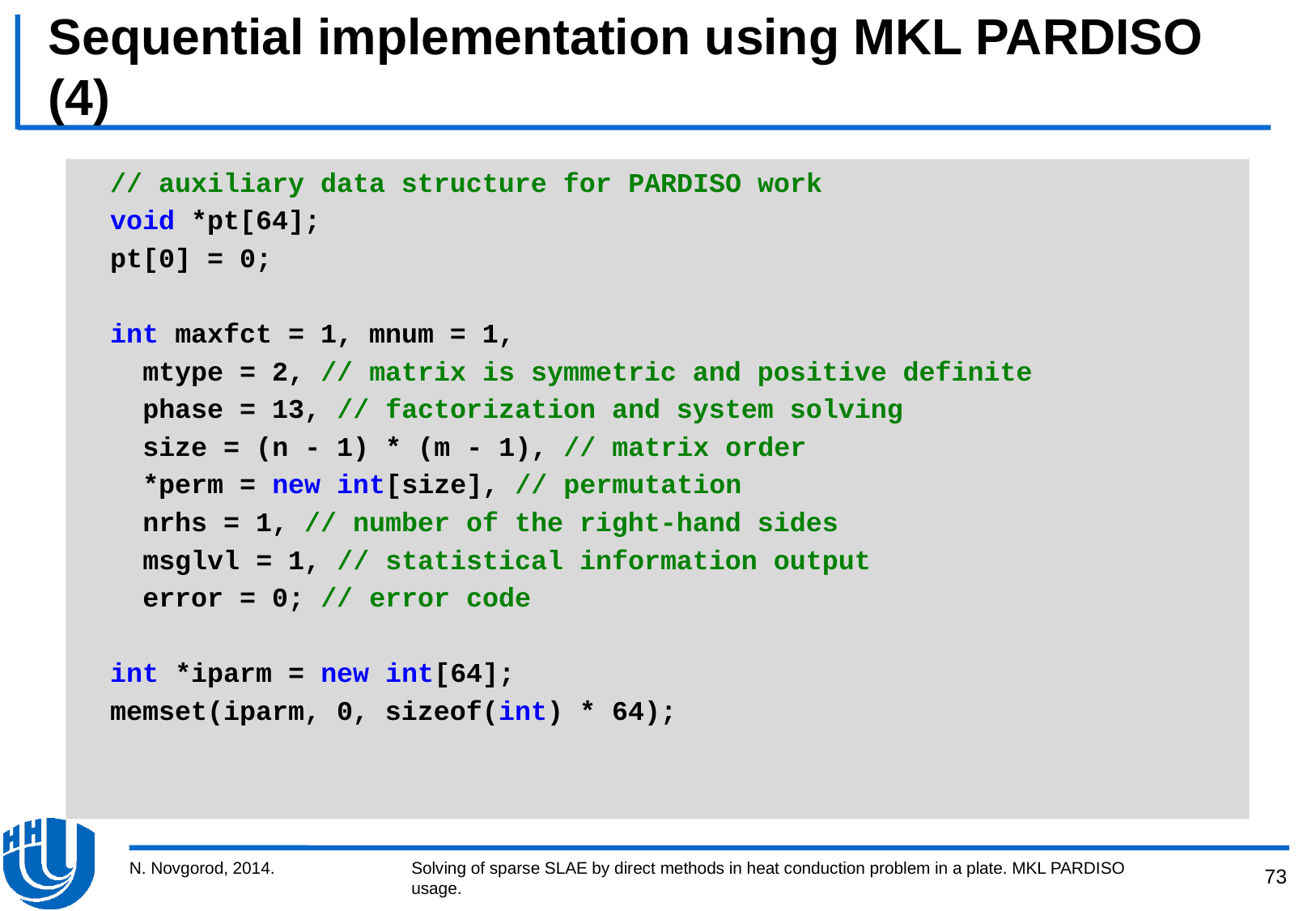

# Sequential implementation using MKL PARDISO (4)
  // auxiliary data structure for PARDISO work
  void *pt[64];
  pt[0] = 0;

  int maxfct = 1, mnum = 1,
    mtype = 2, // matrix is symmetric and positive definite
    phase = 13, // factorization and system solving
    size = (n - 1) * (m - 1), // matrix order
    *perm = new int[size], // permutation
    nrhs = 1, // number of the right-hand sides
    msglvl = 1, // statistical information output
    error = 0; // error code

  int *iparm = new int[64];
  memset(iparm, 0, sizeof(int) * 64);

N. Novgorod, 2014.
Solving of sparse SLAE by direct methods in heat conduction problem in a plate. MKL PARDISO usage.